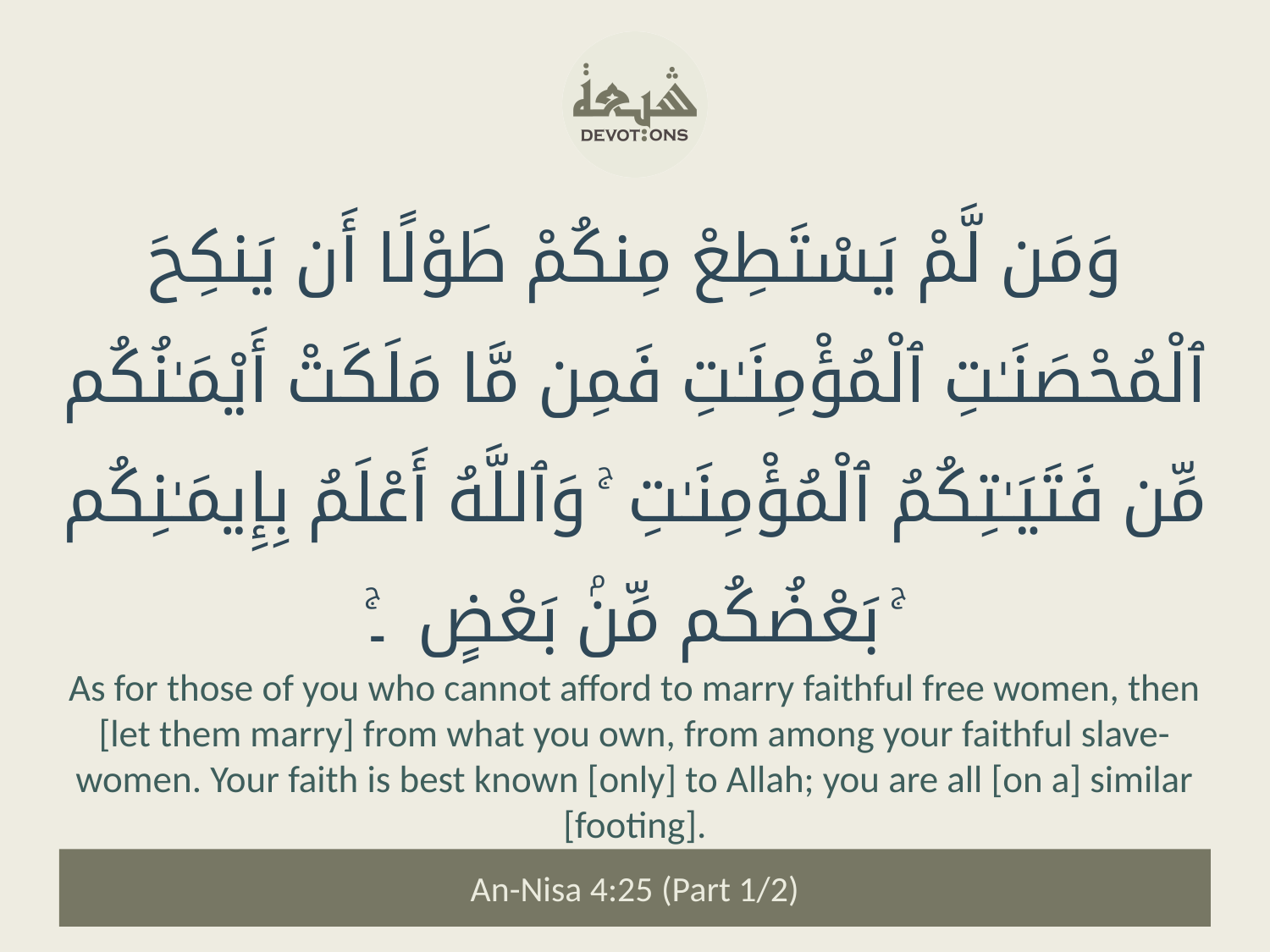

وَمَن لَّمْ يَسْتَطِعْ مِنكُمْ طَوْلًا أَن يَنكِحَ ٱلْمُحْصَنَـٰتِ ٱلْمُؤْمِنَـٰتِ فَمِن مَّا مَلَكَتْ أَيْمَـٰنُكُم مِّن فَتَيَـٰتِكُمُ ٱلْمُؤْمِنَـٰتِ ۚ وَٱللَّهُ أَعْلَمُ بِإِيمَـٰنِكُم ۚ بَعْضُكُم مِّنۢ بَعْضٍ  ۔ۚ
As for those of you who cannot afford to marry faithful free women, then [let them marry] from what you own, from among your faithful slave-women. Your faith is best known [only] to Allah; you are all [on a] similar [footing].
An-Nisa 4:25 (Part 1/2)